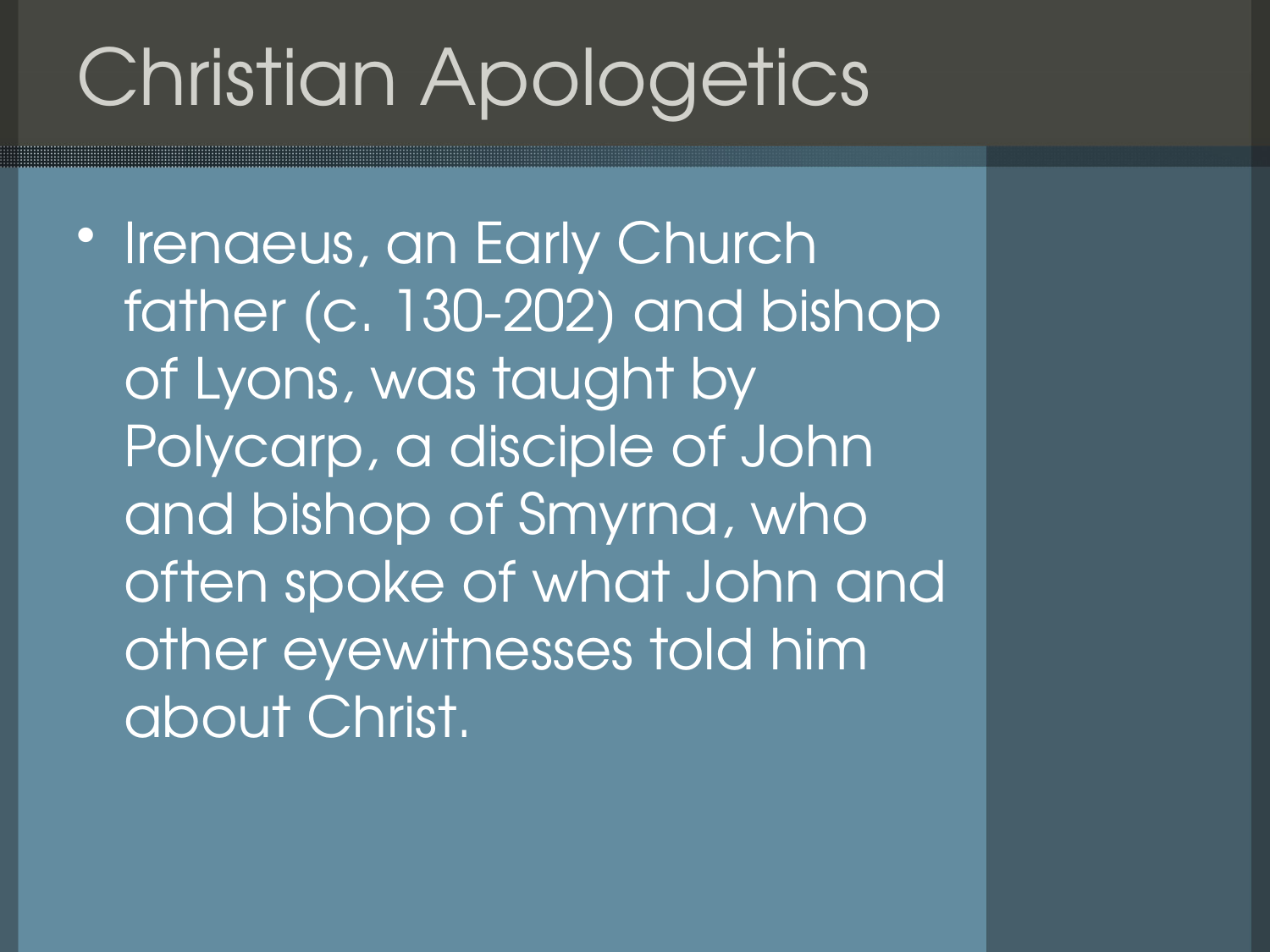

# Christian Apologetics
Irenaeus, an Early Church father (c. 130-202) and bishop of Lyons, was taught by Polycarp, a disciple of John and bishop of Smyrna, who often spoke of what John and other eyewitnesses told him about Christ.